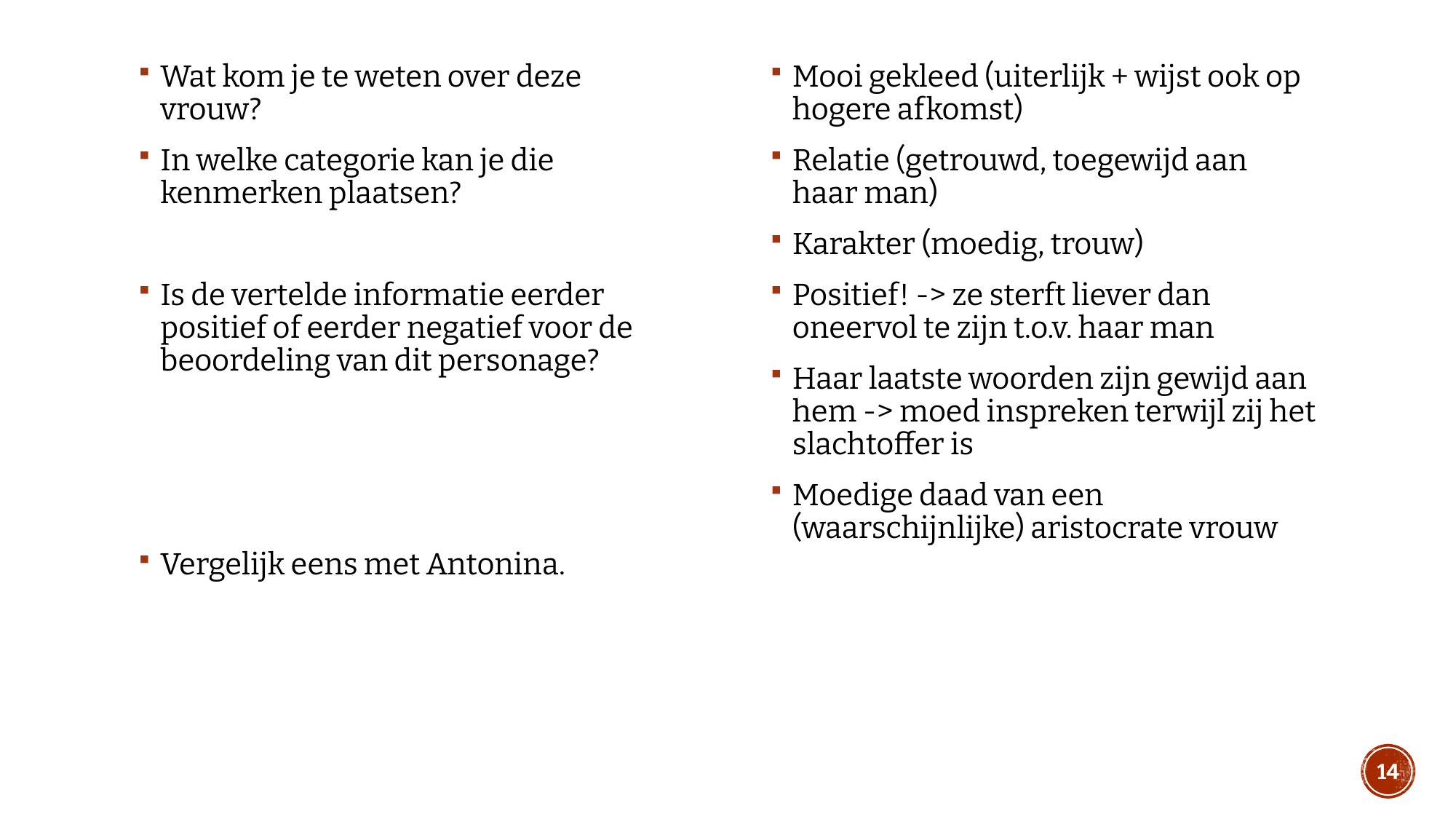

Wat kom je te weten over deze vrouw?
In welke categorie kan je die kenmerken plaatsen?

Is de vertelde informatie eerder positief of eerder negatief voor de beoordeling van dit personage?

Vergelijk eens met Antonina.

Mooi gekleed (uiterlijk + wijst ook op hogere afkomst)
Relatie (getrouwd, toegewijd aan haar man)
Karakter (moedig, trouw)
Positief! -> ze sterft liever dan oneervol te zijn t.o.v. haar man
Haar laatste woorden zijn gewijd aan hem -> moed inspreken terwijl zij het slachtoffer is
Moedige daad van een (waarschijnlijke) aristocrate vrouw
14